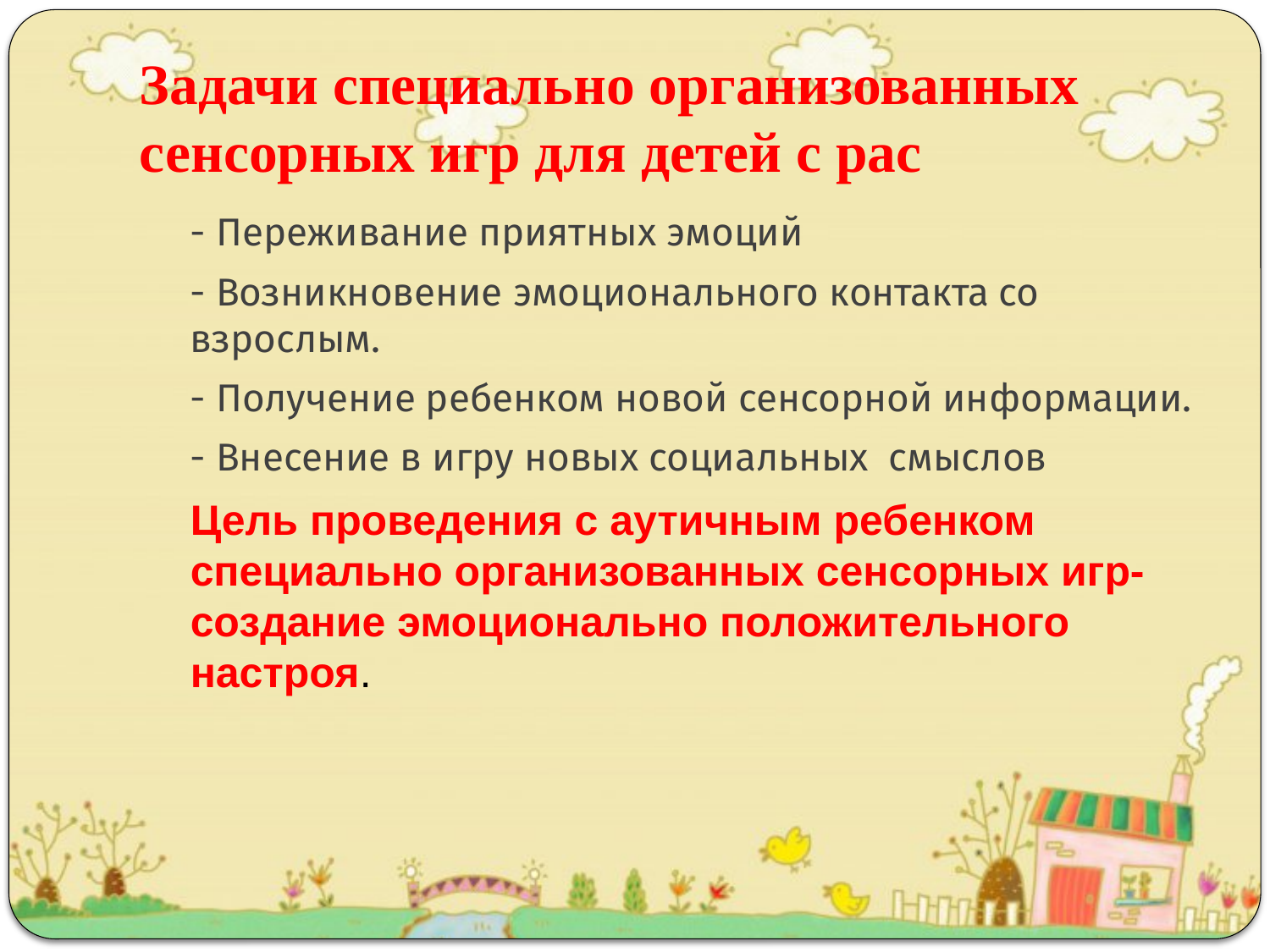

# Задачи специально организованных сенсорных игр для детей с рас
- Переживание приятных эмоций
- Возникновение эмоционального контакта со взрослым.
- Получение ребенком новой сенсорной информации.
- Внесение в игру новых социальных  смыслов
Цель проведения с аутичным ребенком специально организованных сенсорных игр- создание эмоционально положительного настроя.